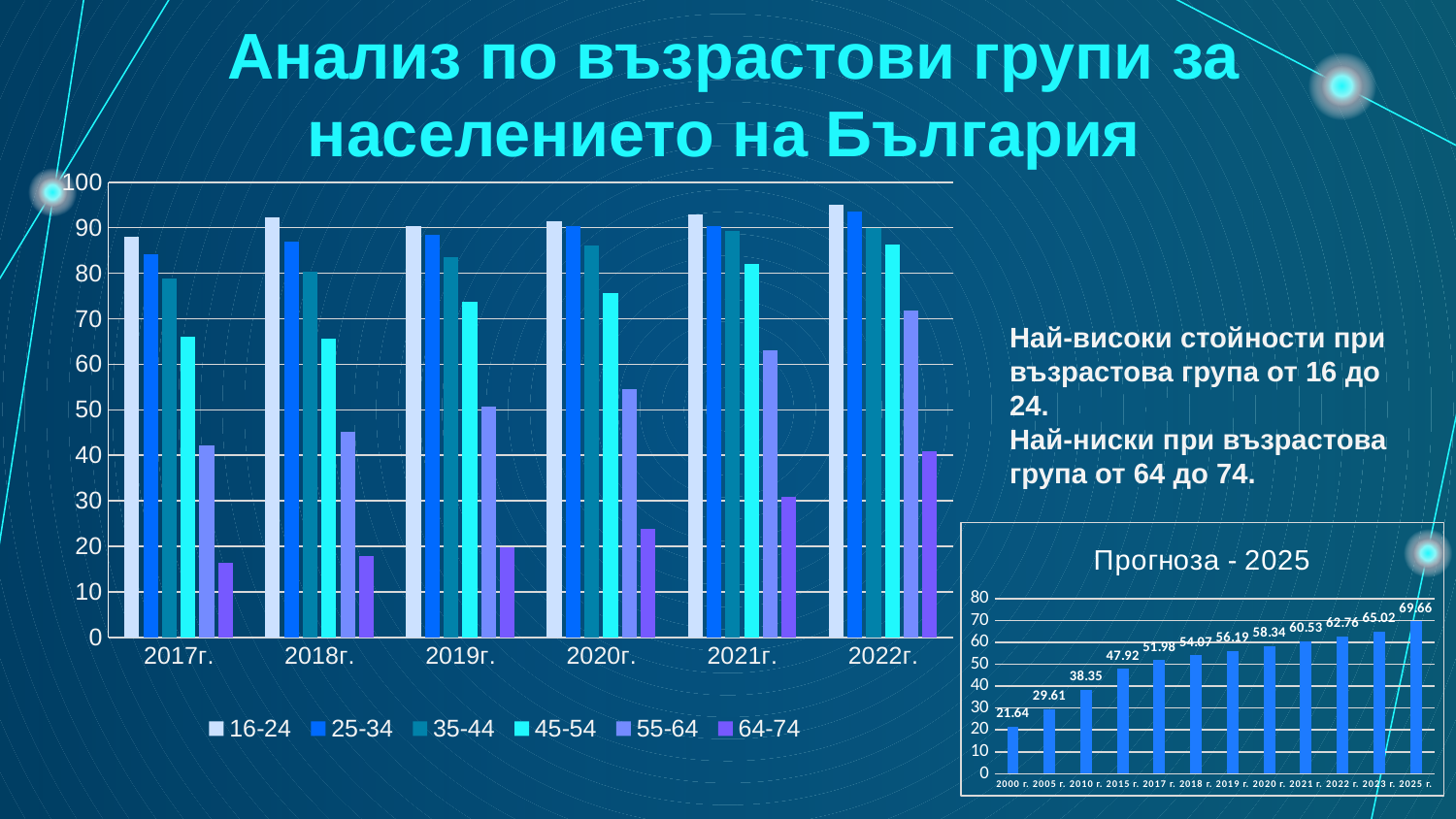

# Анализ по възрастови групи за населението на България

### Chart

| Category | 16-24 | 25-34 | 35-44 | 45-54 | 55-64 | 64-74 |
|---|---|---|---|---|---|---|
| 2017г. | 88.1 | 84.2 | 78.8 | 66.1 | 42.1 | 16.3 |
| 2018г. | 92.2 | 86.9 | 80.4 | 65.7 | 45.2 | 17.8 |
| 2019г. | 90.3 | 88.4 | 83.5 | 73.7 | 50.8 | 19.8 |
| 2020г. | 91.5 | 90.3 | 86.0 | 75.6 | 54.5 | 23.8 |
| 2021г. | 92.9 | 90.4 | 89.2 | 82.1 | 63.1 | 30.8 |
| 2022г. | 95.1 | 93.6 | 90.0 | 86.4 | 71.8 | 41.0 |
Най-високи стойности при възрастова група от 16 до 24.
Най-ниски при възрастова група от 64 до 74.

### Chart: Прогноза - 2025

| Category | Процент теорет. |
|---|---|
| 2000 г. | 21.644633412566275 |
| 2005 г. | 29.606627004744748 |
| 2010 г. | 38.35226829170192 |
| 2015 г. | 47.91837596010828 |
| 2017 г. | 51.98279700009077 |
| 2018 г. | 54.0671809979026 |
| 2019 г. | 56.18674004691931 |
| 2020 г. | 58.341768696634276 |
| 2021 г. | 60.53256149654082 |
| 2022 г. | 62.759412996132355 |
| 2023 г. | 65.0226177449022 |
| 2025 г. | 69.65926518795038 |